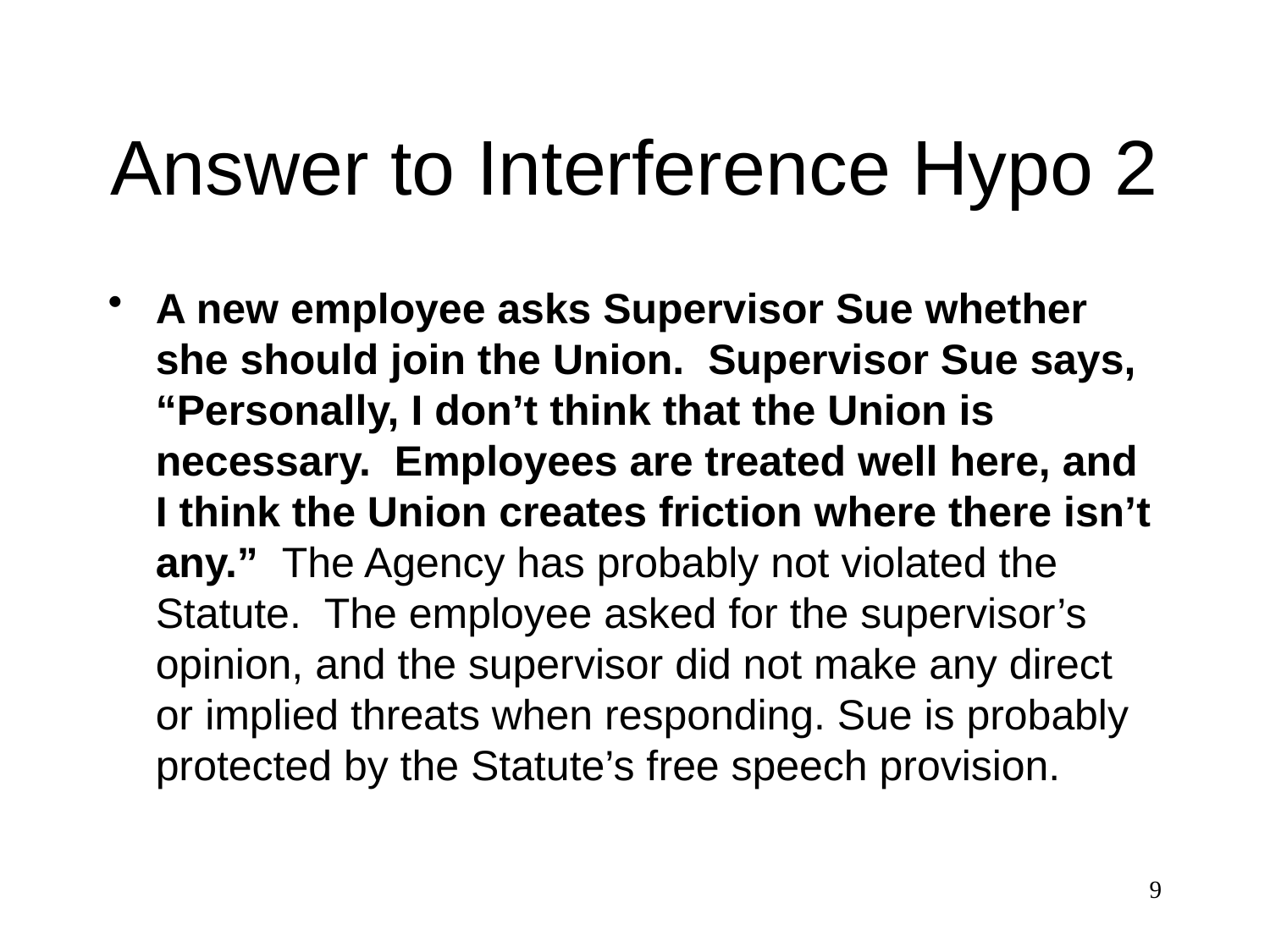

# Answer to Interference Hypo 2
A new employee asks Supervisor Sue whether she should join the Union.  Supervisor Sue says, “Personally, I don’t think that the Union is necessary.  Employees are treated well here, and I think the Union creates friction where there isn’t any.”  The Agency has probably not violated the Statute.  The employee asked for the supervisor’s opinion, and the supervisor did not make any direct or implied threats when responding. Sue is probably protected by the Statute’s free speech provision.

9